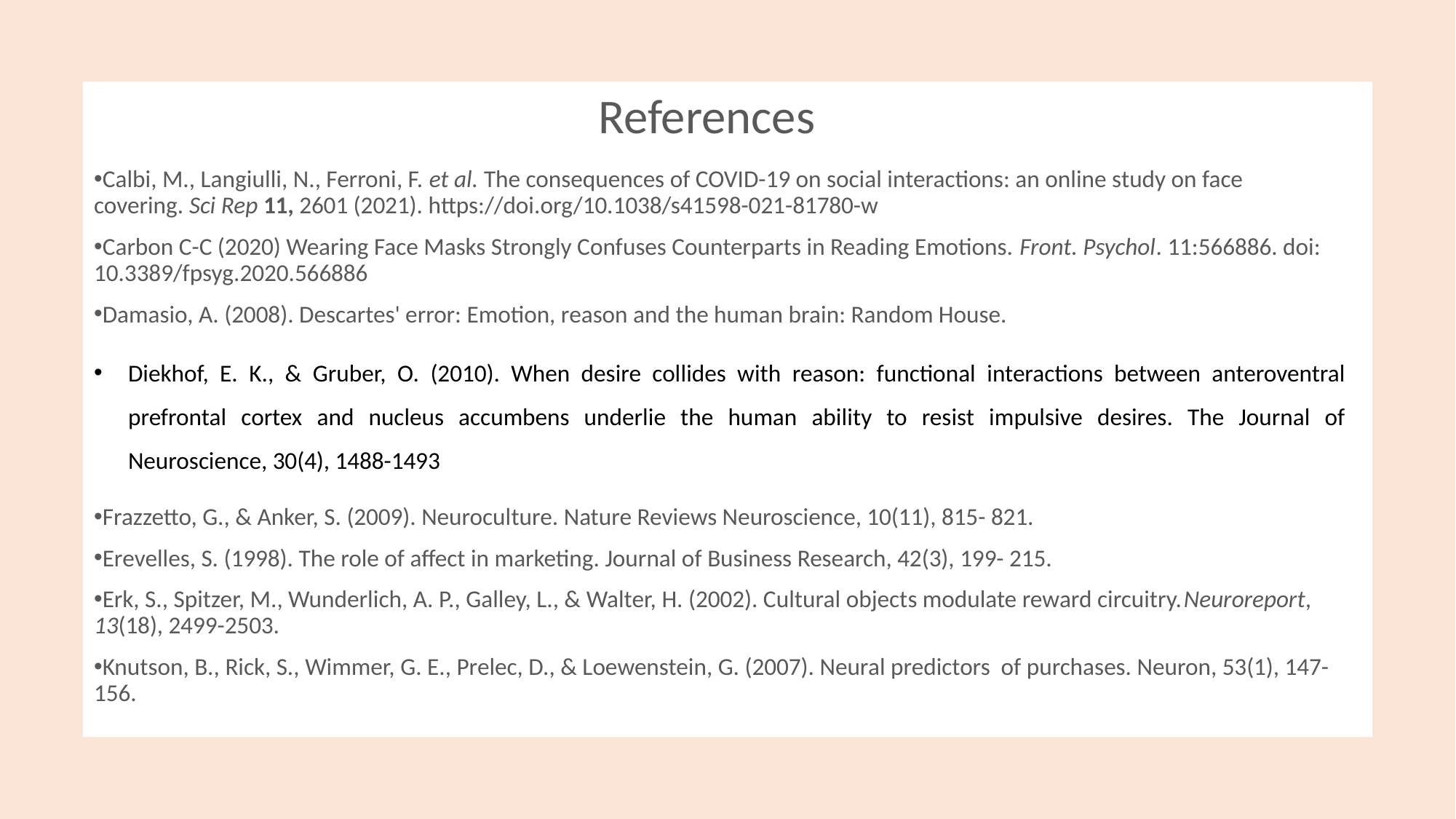

# References

Calbi, M., Langiulli, N., Ferroni, F. et al. The consequences of COVID-19 on social interactions: an online study on face covering. Sci Rep 11, 2601 (2021). https://doi.org/10.1038/s41598-021-81780-w
Carbon C-C (2020) Wearing Face Masks Strongly Confuses Counterparts in Reading Emotions. Front. Psychol. 11:566886. doi: 10.3389/fpsyg.2020.566886
Damasio, A. (2008). Descartes' error: Emotion, reason and the human brain: Random House.
Diekhof, E. K., & Gruber, O. (2010). When desire collides with reason: functional interactions between anteroventral prefrontal cortex and nucleus accumbens underlie the human ability to resist impulsive desires. The Journal of Neuroscience, 30(4), 1488-1493
Frazzetto, G., & Anker, S. (2009). Neuroculture. Nature Reviews Neuroscience, 10(11), 815- 821.
Erevelles, S. (1998). The role of affect in marketing. Journal of Business Research, 42(3), 199- 215.
Erk, S., Spitzer, M., Wunderlich, A. P., Galley, L., & Walter, H. (2002). Cultural objects modulate reward circuitry.Neuroreport, 13(18), 2499-2503.
Knutson, B., Rick, S., Wimmer, G. E., Prelec, D., & Loewenstein, G. (2007). Neural predictors  of purchases. Neuron, 53(1), 147-156.